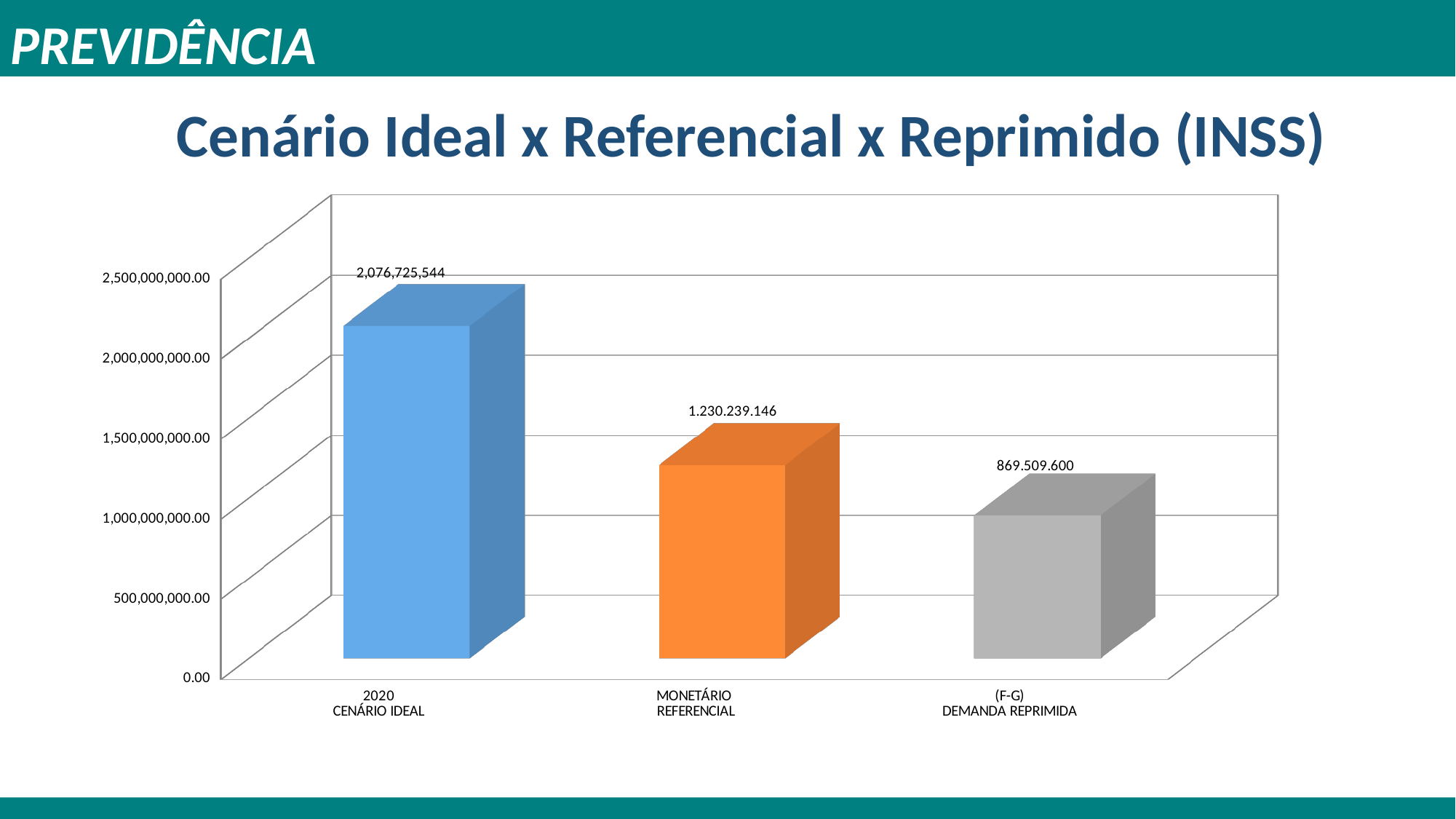

PREVIDÊNCIA
Cenário Ideal x Referencial x Reprimido (INSS)

[unsupported chart]